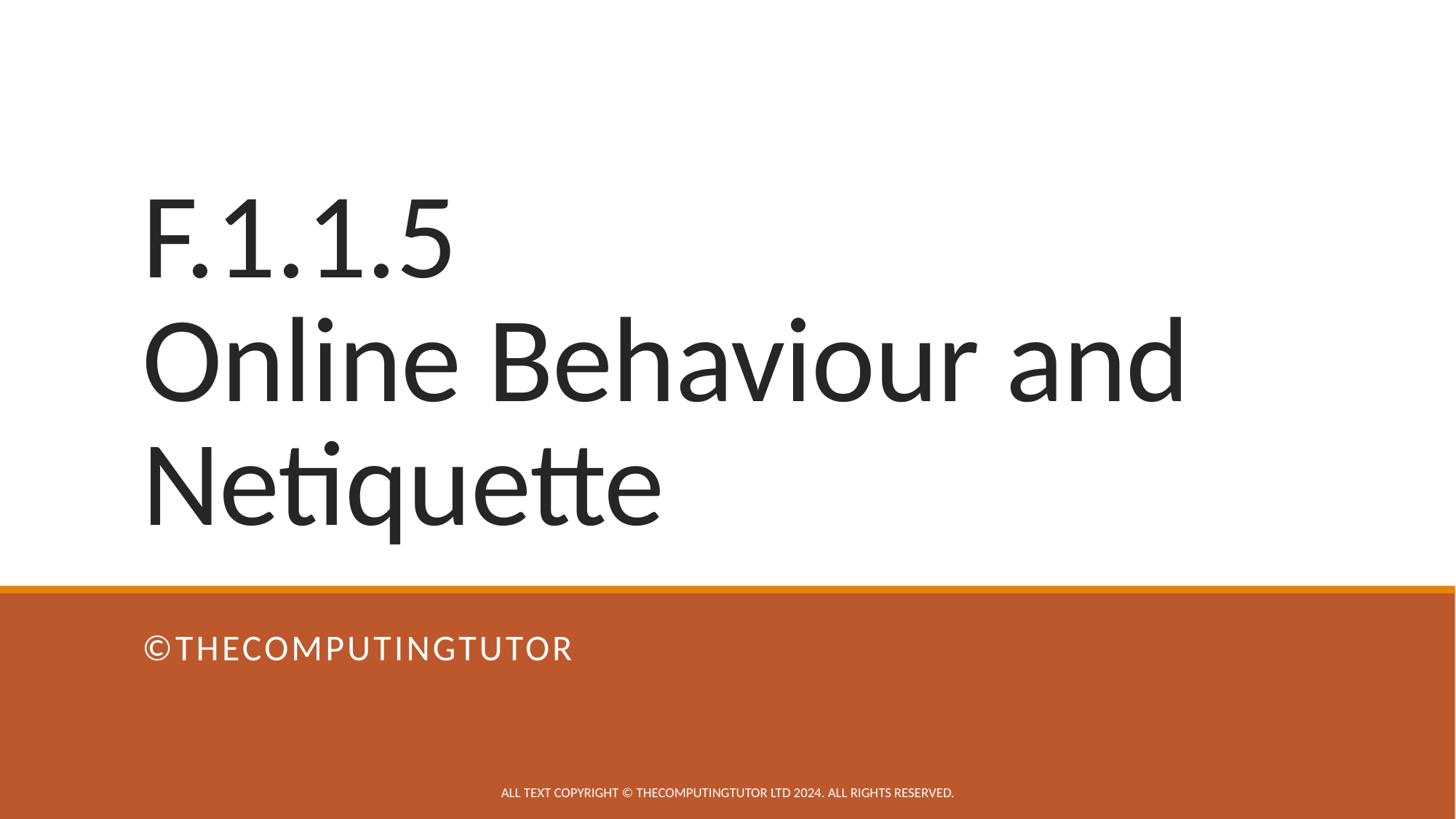

# F.1.1.5 Online Behaviour and Netiquette

©TheComputingTutor

All text copyright © TheComputingTutor Ltd 2024. All rights Reserved.